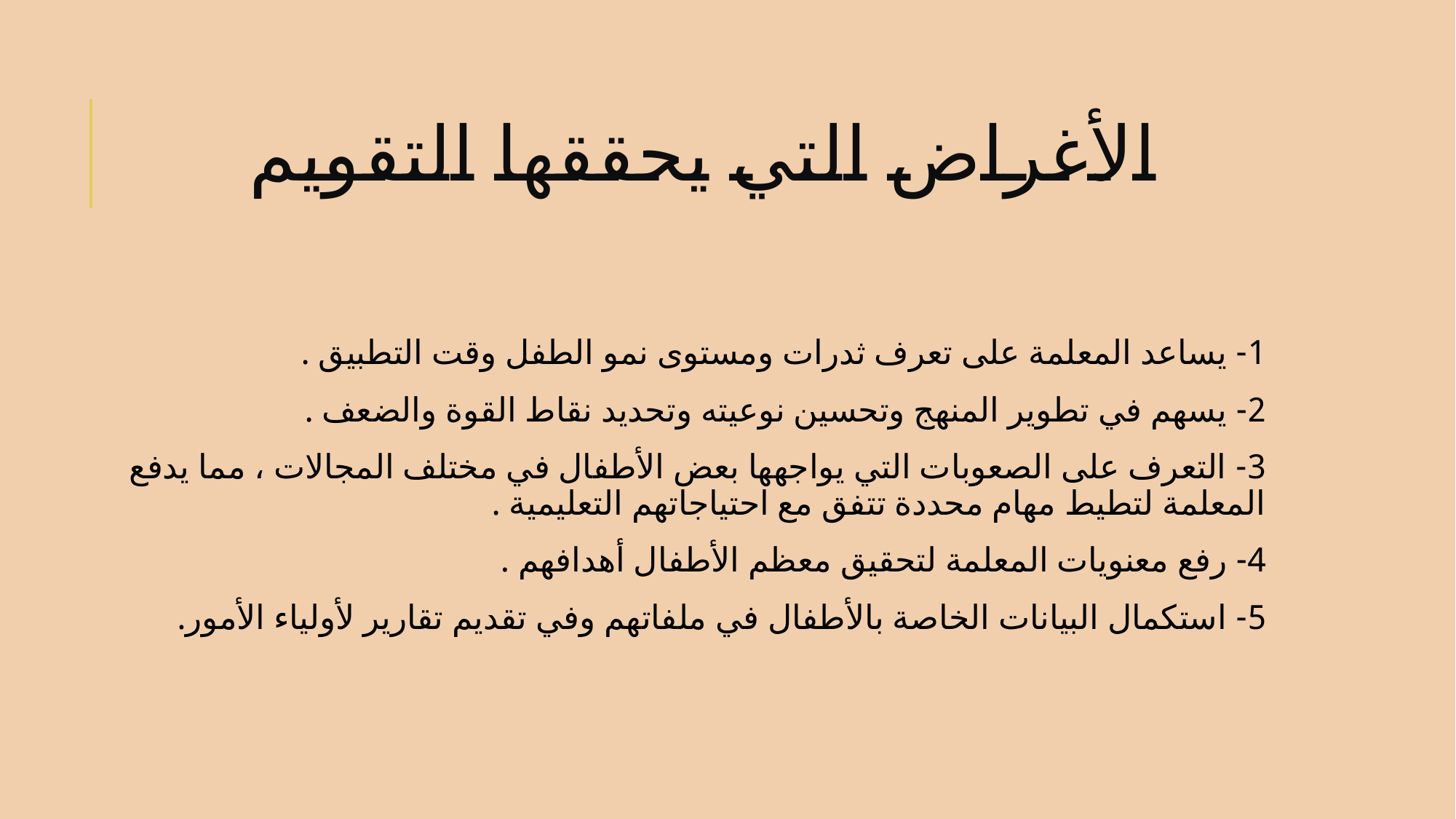

# الأغراض التي يحققها التقويم

1- يساعد المعلمة على تعرف ثدرات ومستوى نمو الطفل وقت التطبيق .
2- يسهم في تطوير المنهج وتحسين نوعيته وتحديد نقاط القوة والضعف .
3- التعرف على الصعوبات التي يواجهها بعض الأطفال في مختلف المجالات ، مما يدفع المعلمة لتطيط مهام محددة تتفق مع احتياجاتهم التعليمية .
4- رفع معنويات المعلمة لتحقيق معظم الأطفال أهدافهم .
5- استكمال البيانات الخاصة بالأطفال في ملفاتهم وفي تقديم تقارير لأولياء الأمور.